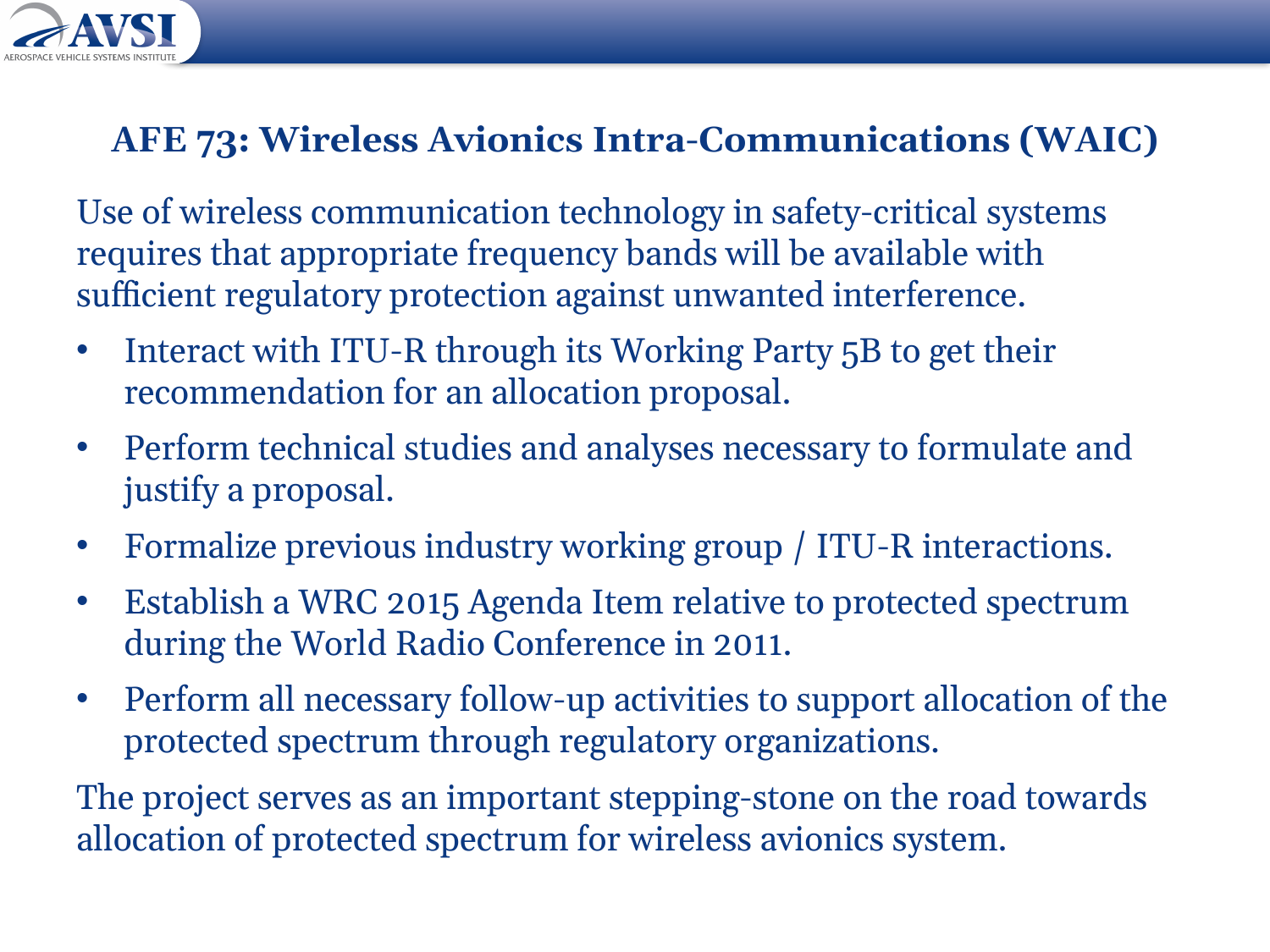

# AFE 73: Wireless Avionics Intra-Communications (WAIC)
Use of wireless communication technology in safety-critical systems requires that appropriate frequency bands will be available with sufficient regulatory protection against unwanted interference.
Interact with ITU-R through its Working Party 5B to get their recommendation for an allocation proposal.
Perform technical studies and analyses necessary to formulate and justify a proposal.
Formalize previous industry working group / ITU-R interactions.
Establish a WRC 2015 Agenda Item relative to protected spectrum during the World Radio Conference in 2011.
Perform all necessary follow-up activities to support allocation of the protected spectrum through regulatory organizations.
The project serves as an important stepping-stone on the road towards allocation of protected spectrum for wireless avionics system.